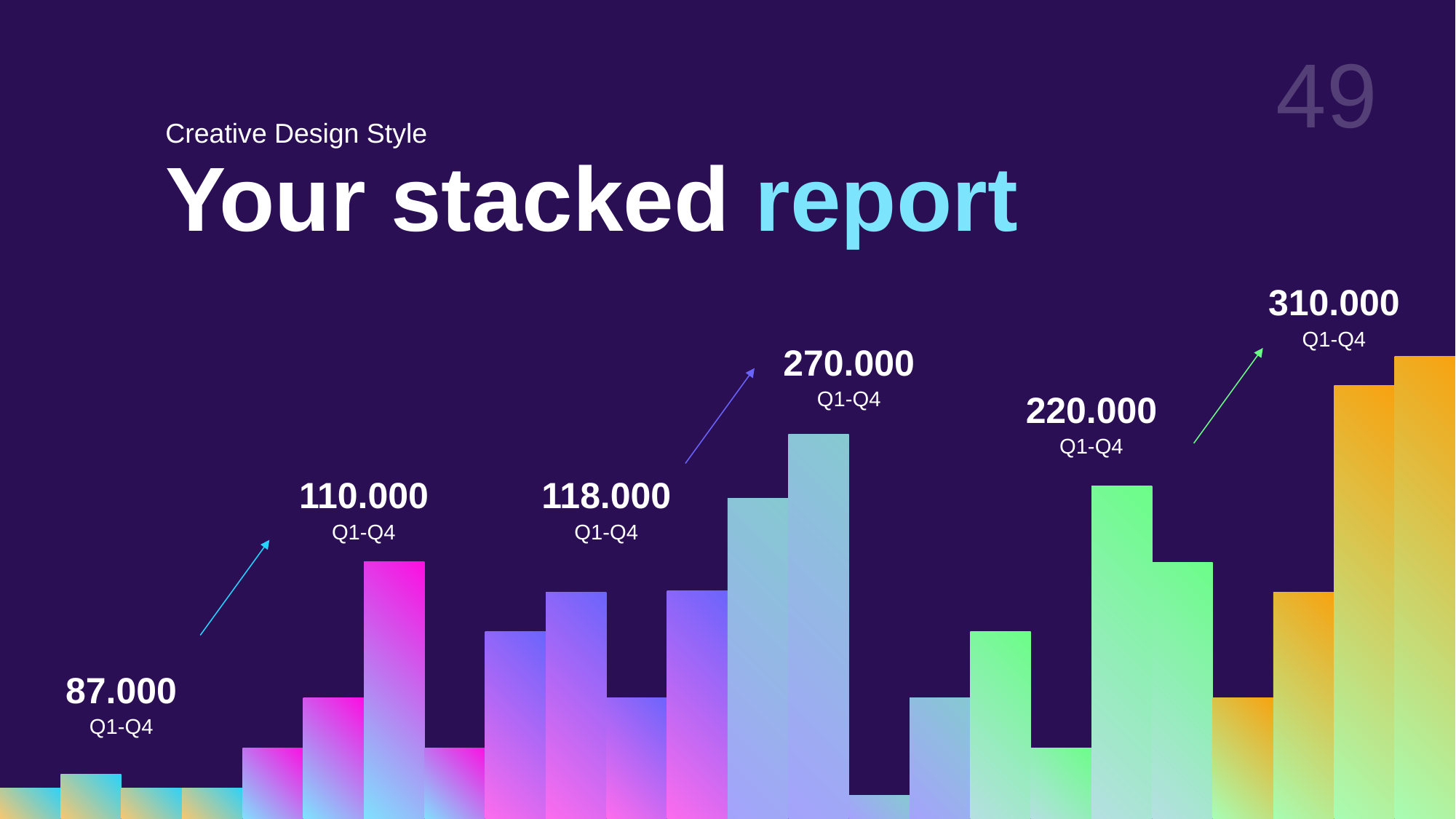

Creative Design Style
Your stacked report
310.000
Q1-Q4
270.000
Q1-Q4

220.000
Q1-Q4

110.000
Q1-Q4
118.000
Q1-Q4

87.000
Q1-Q4